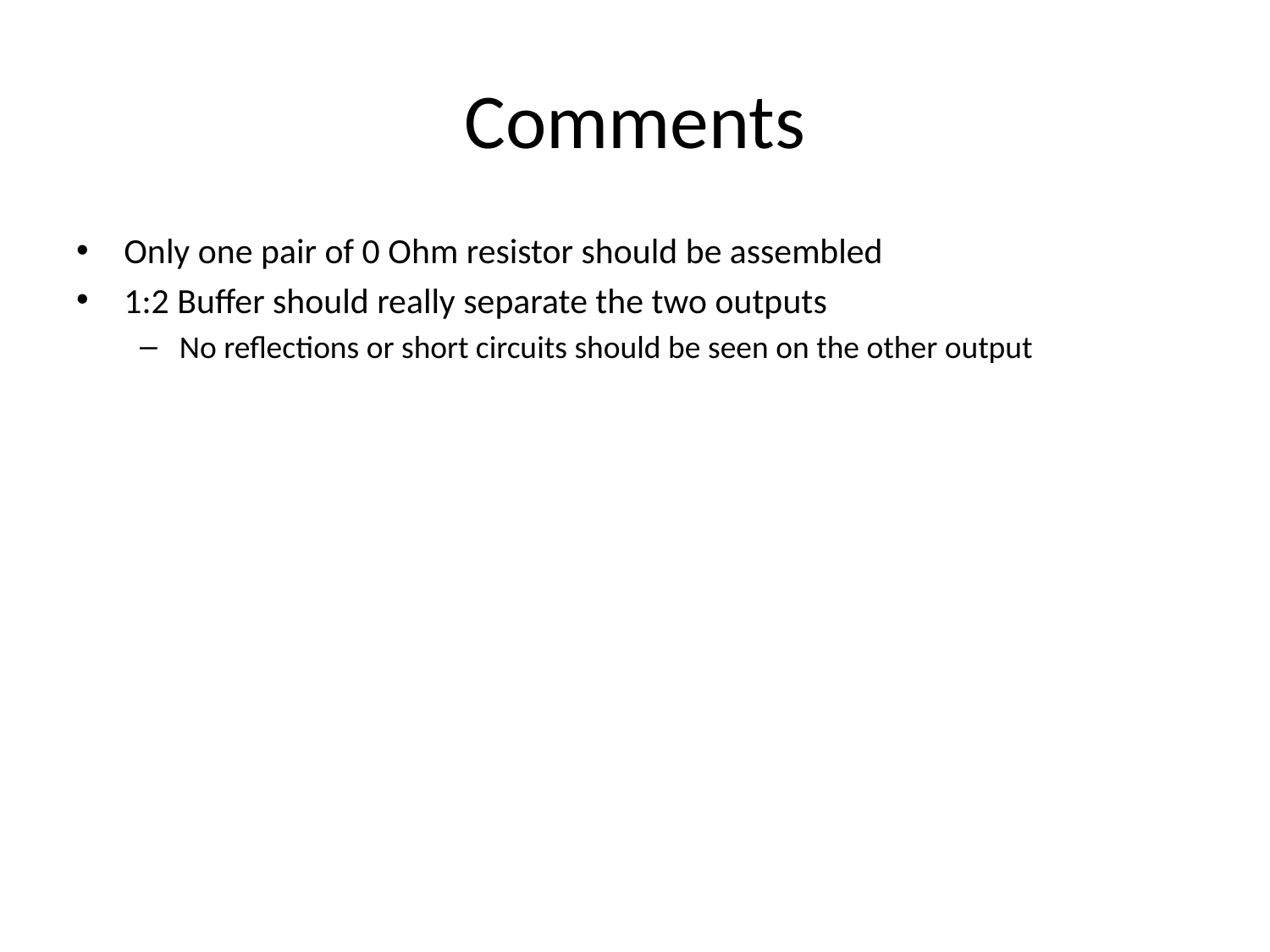

# Comments
Only one pair of 0 Ohm resistor should be assembled
1:2 Buffer should really separate the two outputs
No reflections or short circuits should be seen on the other output